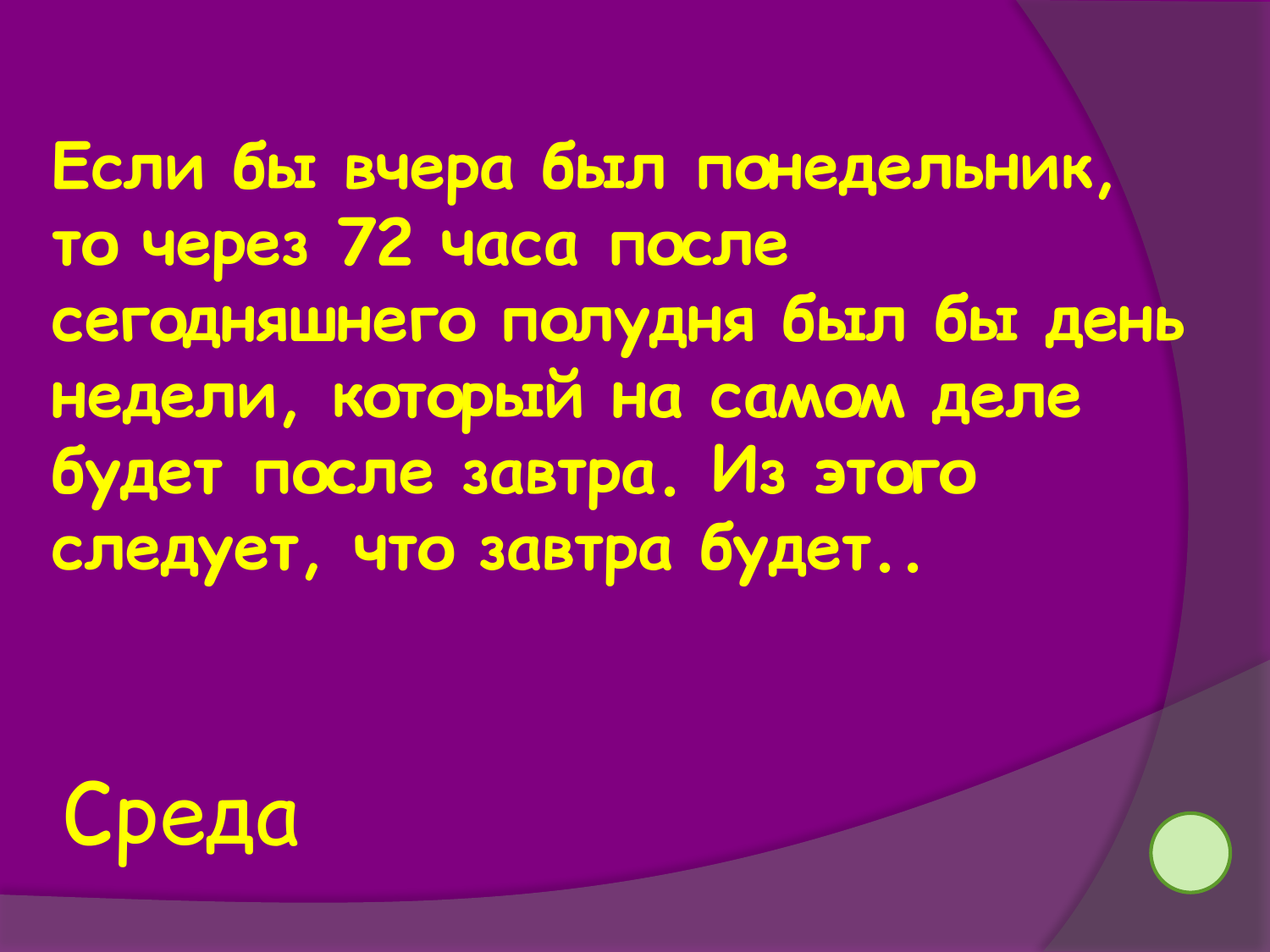

Если бы вчера был понедельник, то через 72 часа после сегодняшнего полудня был бы день недели, который на самом деле будет после завтра. Из этого следует, что завтра будет..
Среда